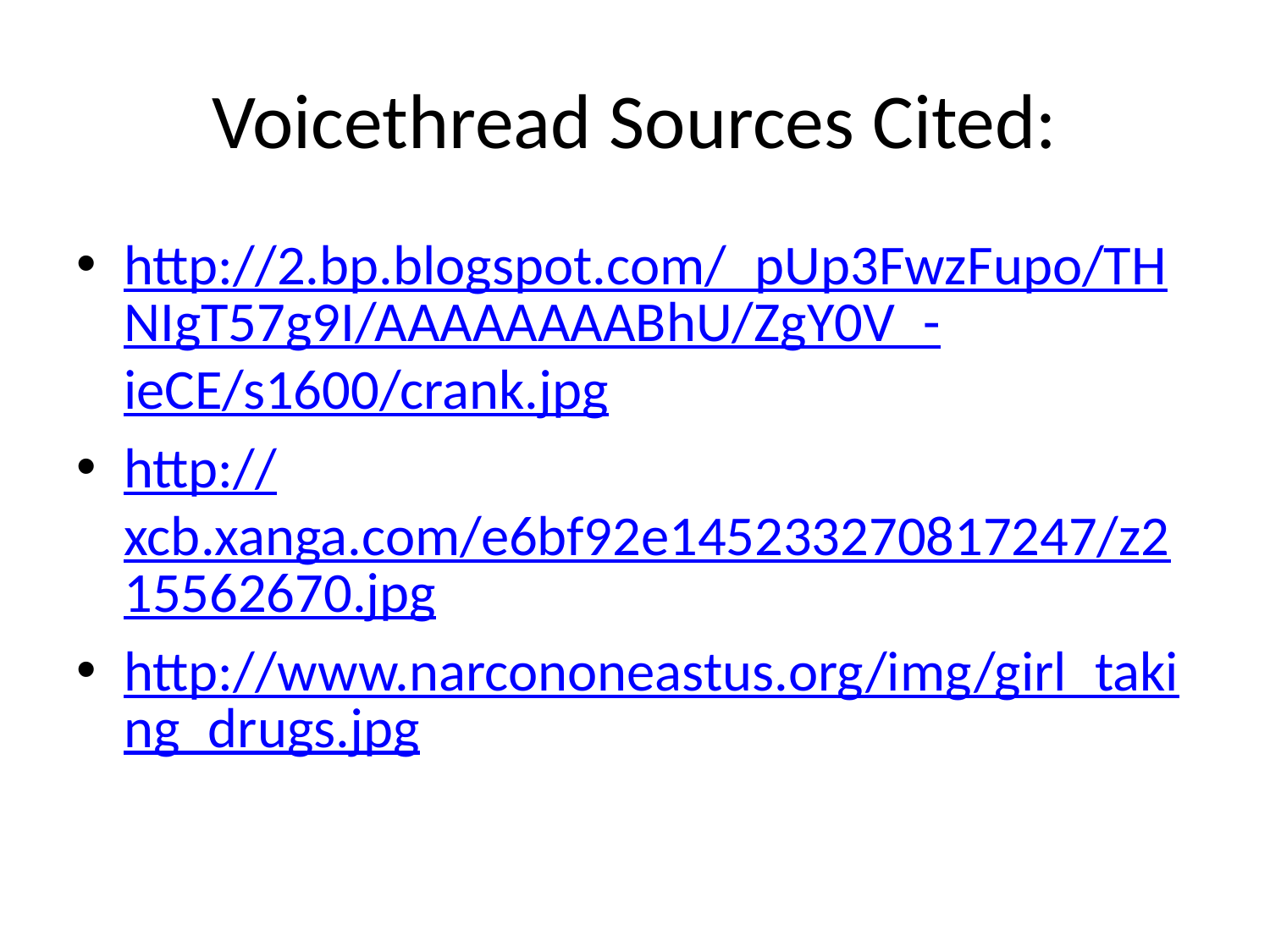

# Voicethread Sources Cited:
http://2.bp.blogspot.com/_pUp3FwzFupo/THNIgT57g9I/AAAAAAAABhU/ZgY0V_-ieCE/s1600/crank.jpg
http://xcb.xanga.com/e6bf92e145233270817247/z215562670.jpg
http://www.narcononeastus.org/img/girl_taking_drugs.jpg